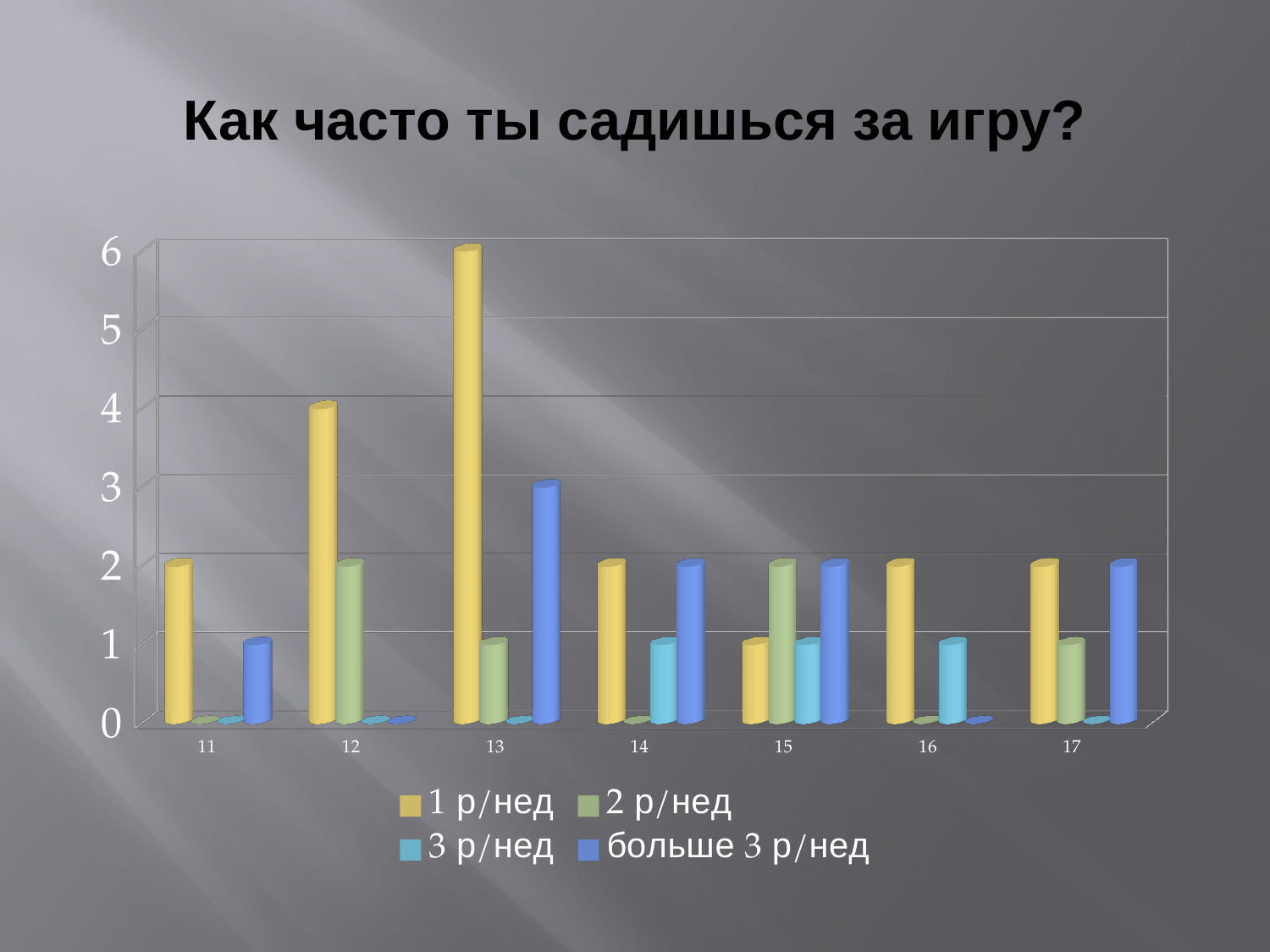

# Как часто ты садишься за игру?

[unsupported chart]